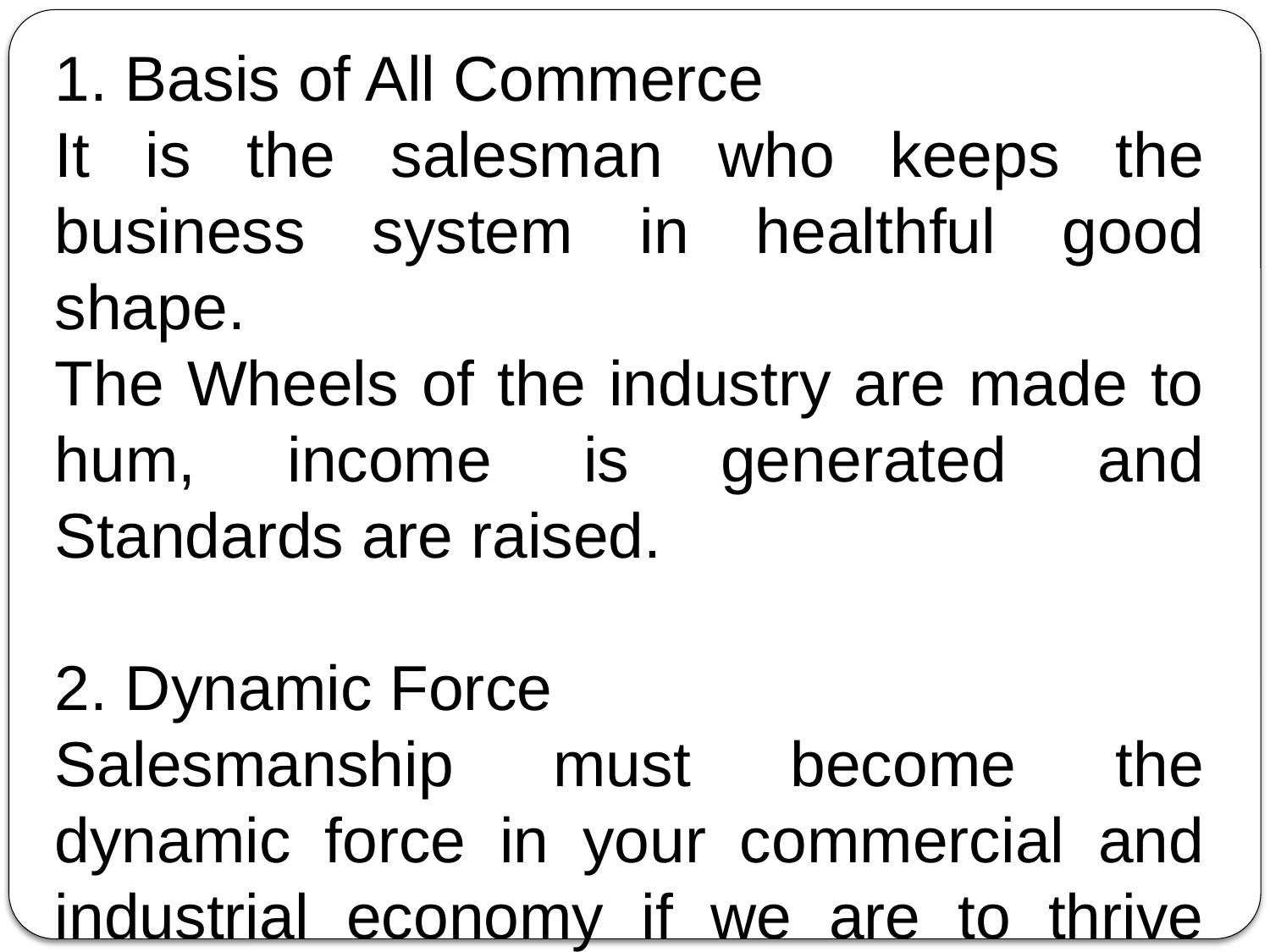

1. Basis of All Commerce
It is the salesman who keeps the business system in healthful good shape.
The Wheels of the industry are made to hum, income is generated and Standards are raised.

2. Dynamic Force
Salesmanship must become the dynamic force in your commercial and industrial economy if we are to thrive and to develop as a trading Nation in any way comparable with our tradition and potential.